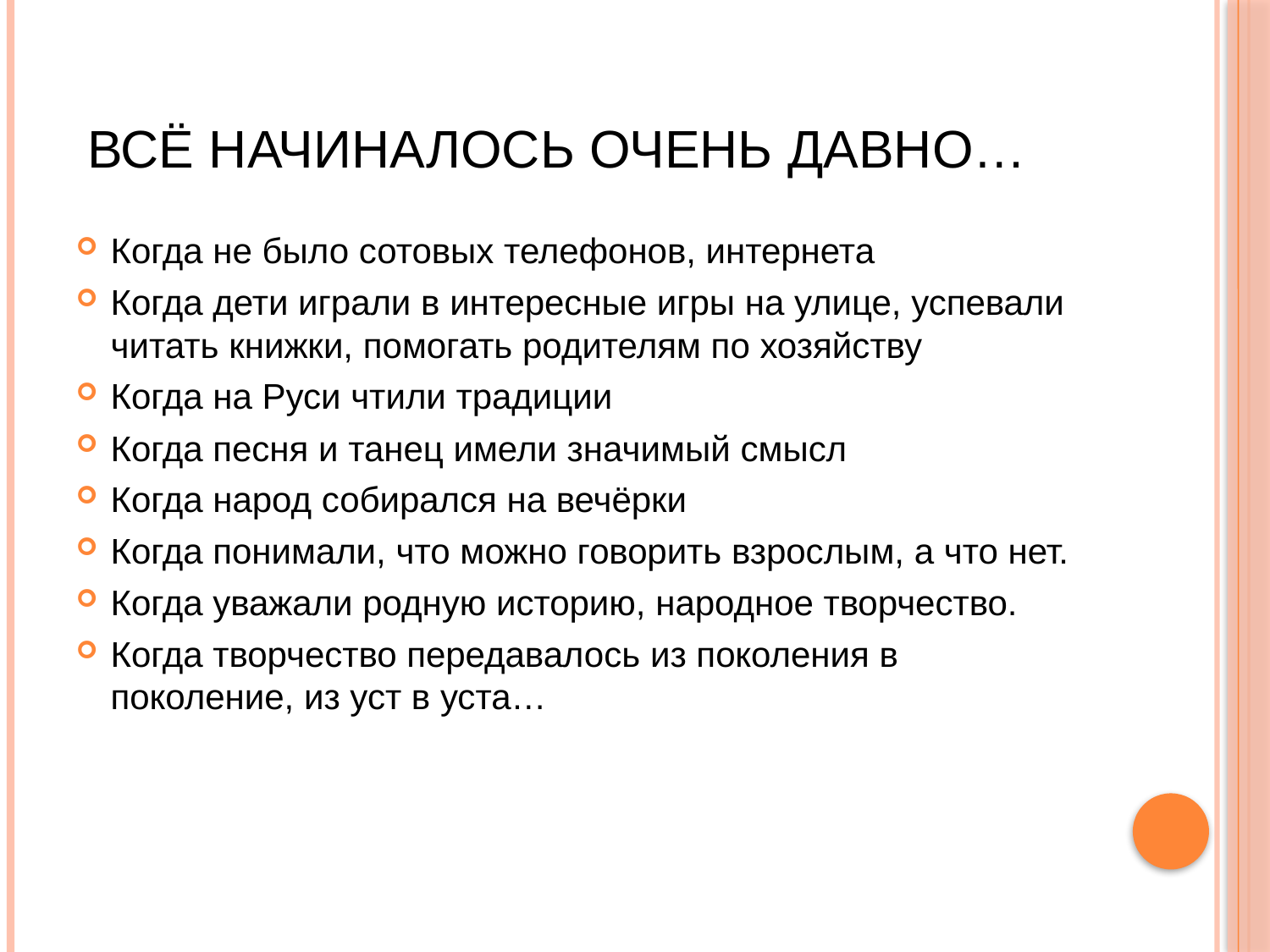

# Всё начиналось очень давно…
Когда не было сотовых телефонов, интернета
Когда дети играли в интересные игры на улице, успевали читать книжки, помогать родителям по хозяйству
Когда на Руси чтили традиции
Когда песня и танец имели значимый смысл
Когда народ собирался на вечёрки
Когда понимали, что можно говорить взрослым, а что нет.
Когда уважали родную историю, народное творчество.
Когда творчество передавалось из поколения в поколение, из уст в уста…